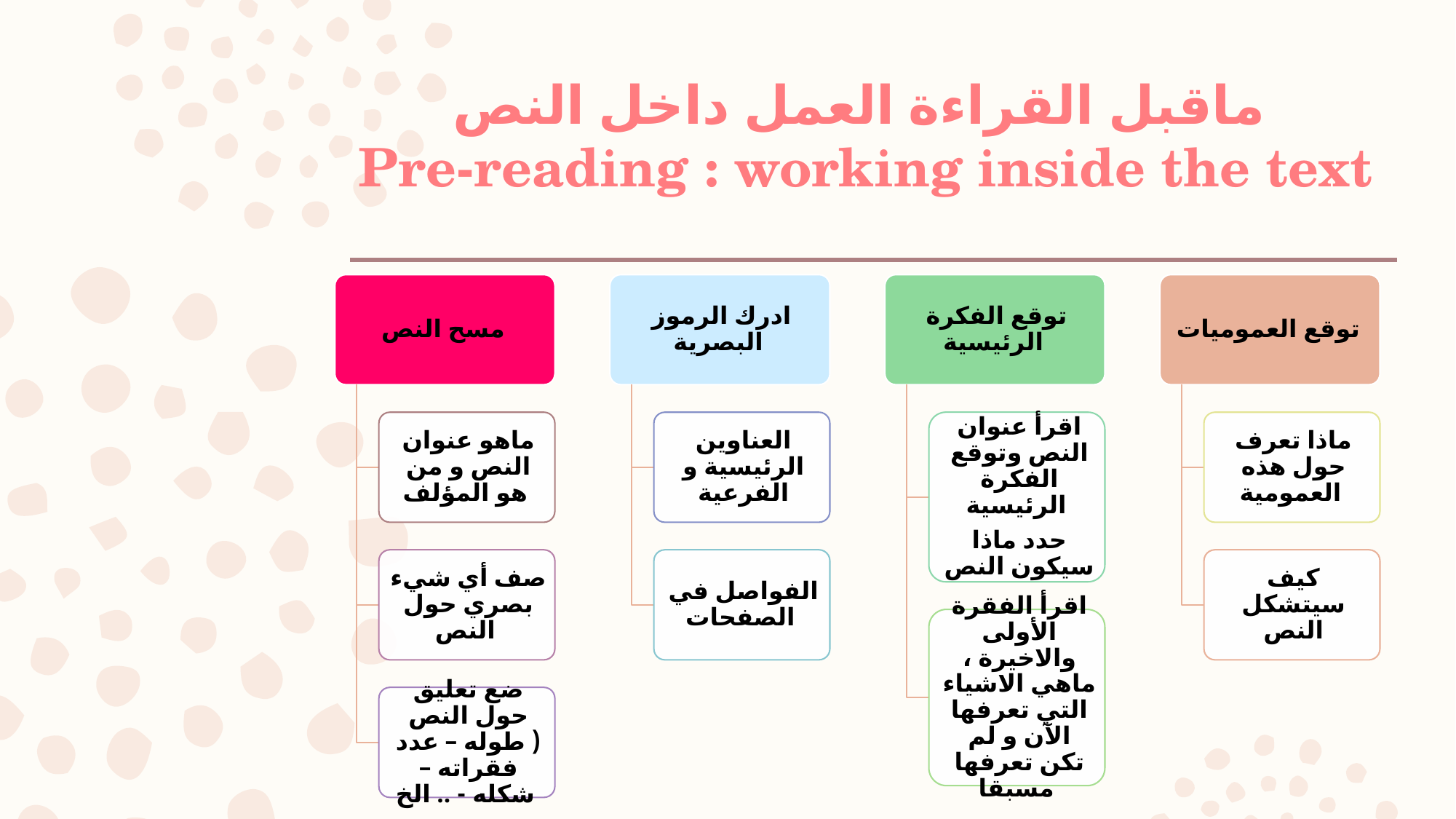

# ماقبل القراءة العمل داخل النص Pre-reading : working inside the text
مسح النص
ماهو عنوان النص و من هو المؤلف
صف أي شيء بصري حول النص
ضع تعليق حول النص ( طوله – عدد فقراته – شكله - .. الخ
ادرك الرموز البصرية
العناوين الرئيسية و الفرعية
الفواصل في الصفحات
توقع الفكرة الرئيسية
اقرأ عنوان النص وتوقع الفكرة الرئيسية
حدد ماذا سيكون النص
اقرأ الفقرة الأولى والاخيرة ، ماهي الاشياء التي تعرفها الآن و لم تكن تعرفها مسبقا
توقع العموميات
ماذا تعرف حول هذه العمومية
كيف سيتشكل النص